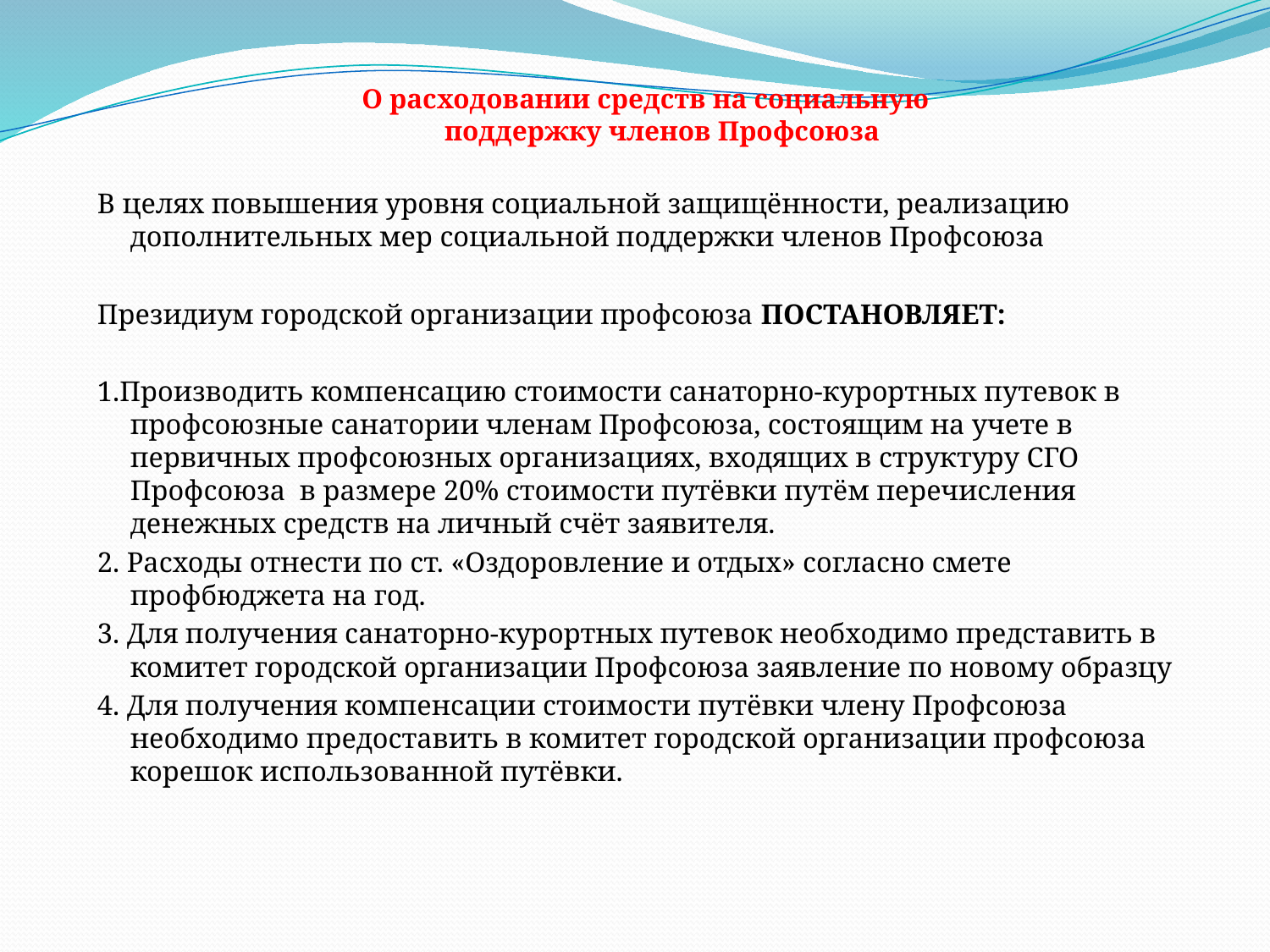

О расходовании средств на социальную
поддержку членов Профсоюза

В целях повышения уровня социальной защищённости, реализацию дополнительных мер социальной поддержки членов Профсоюза

Президиум городской организации профсоюза ПОСТАНОВЛЯЕТ:

1.Производить компенсацию стоимости санаторно-курортных путевок в профсоюзные санатории членам Профсоюза, состоящим на учете в первичных профсоюзных организациях, входящих в структуру СГО Профсоюза  в размере 20% стоимости путёвки путём перечисления денежных средств на личный счёт заявителя.
2. Расходы отнести по ст. «Оздоровление и отдых» согласно смете профбюджета на год.
3. Для получения санаторно-курортных путевок необходимо представить в комитет городской организации Профсоюза заявление по новому образцу
4. Для получения компенсации стоимости путёвки члену Профсоюза необходимо предоставить в комитет городской организации профсоюза корешок использованной путёвки.